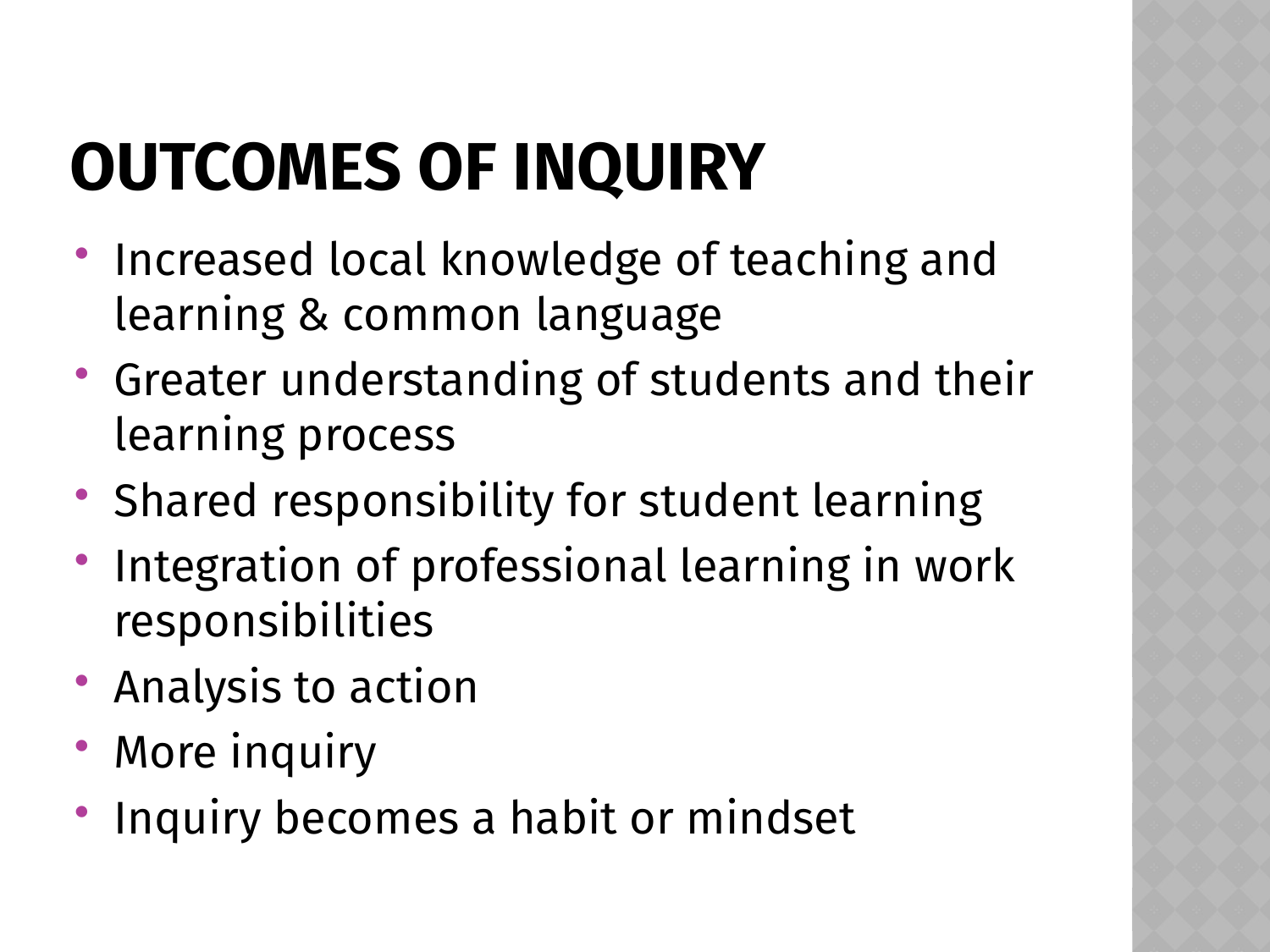

# Outcomes of Inquiry
Increased local knowledge of teaching and learning & common language
Greater understanding of students and their learning process
Shared responsibility for student learning
Integration of professional learning in work responsibilities
Analysis to action
More inquiry
Inquiry becomes a habit or mindset